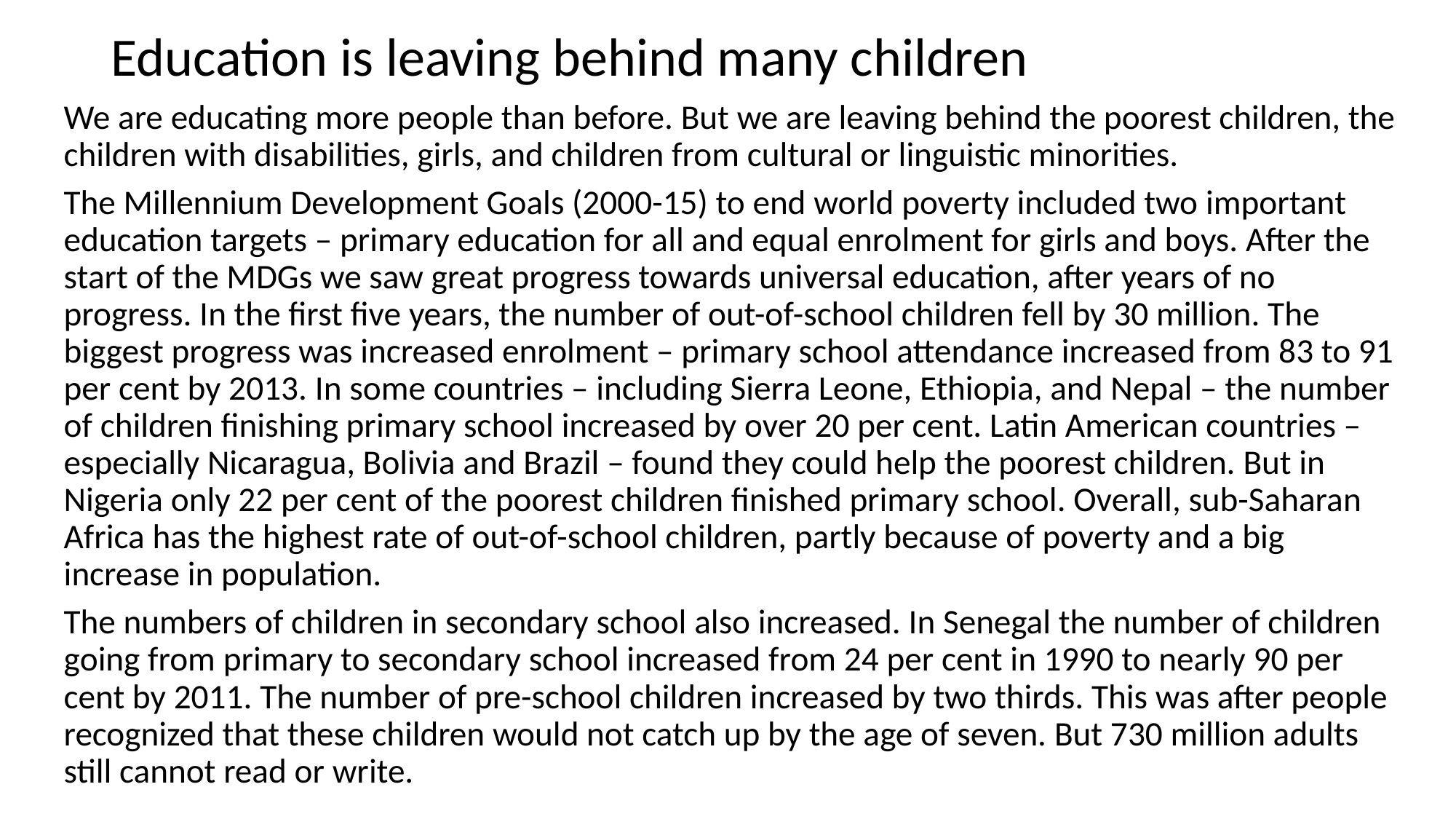

# Education is leaving behind many children
We are educating more people than before. But we are leaving behind the poorest children, the children with disabilities, girls, and children from cultural or linguistic minorities.
The Millennium Development Goals (2000-15) to end world poverty included two important education targets – primary education for all and equal enrolment for girls and boys. After the start of the MDGs we saw great progress towards universal education, after years of no progress. In the first five years, the number of out-of-school children fell by 30 million. The biggest progress was increased enrolment – primary school attendance increased from 83 to 91 per cent by 2013. In some countries – including Sierra Leone, Ethiopia, and Nepal – the number of children finishing primary school increased by over 20 per cent. Latin American countries – especially Nicaragua, Bolivia and Brazil – found they could help the poorest children. But in Nigeria only 22 per cent of the poorest children finished primary school. Overall, sub-Saharan Africa has the highest rate of out-of-school children, partly because of poverty and a big increase in population.
The numbers of children in secondary school also increased. In Senegal the number of children going from primary to secondary school increased from 24 per cent in 1990 to nearly 90 per cent by 2011. The number of pre-school children increased by two thirds. This was after people recognized that these children would not catch up by the age of seven. But 730 million adults still cannot read or write.